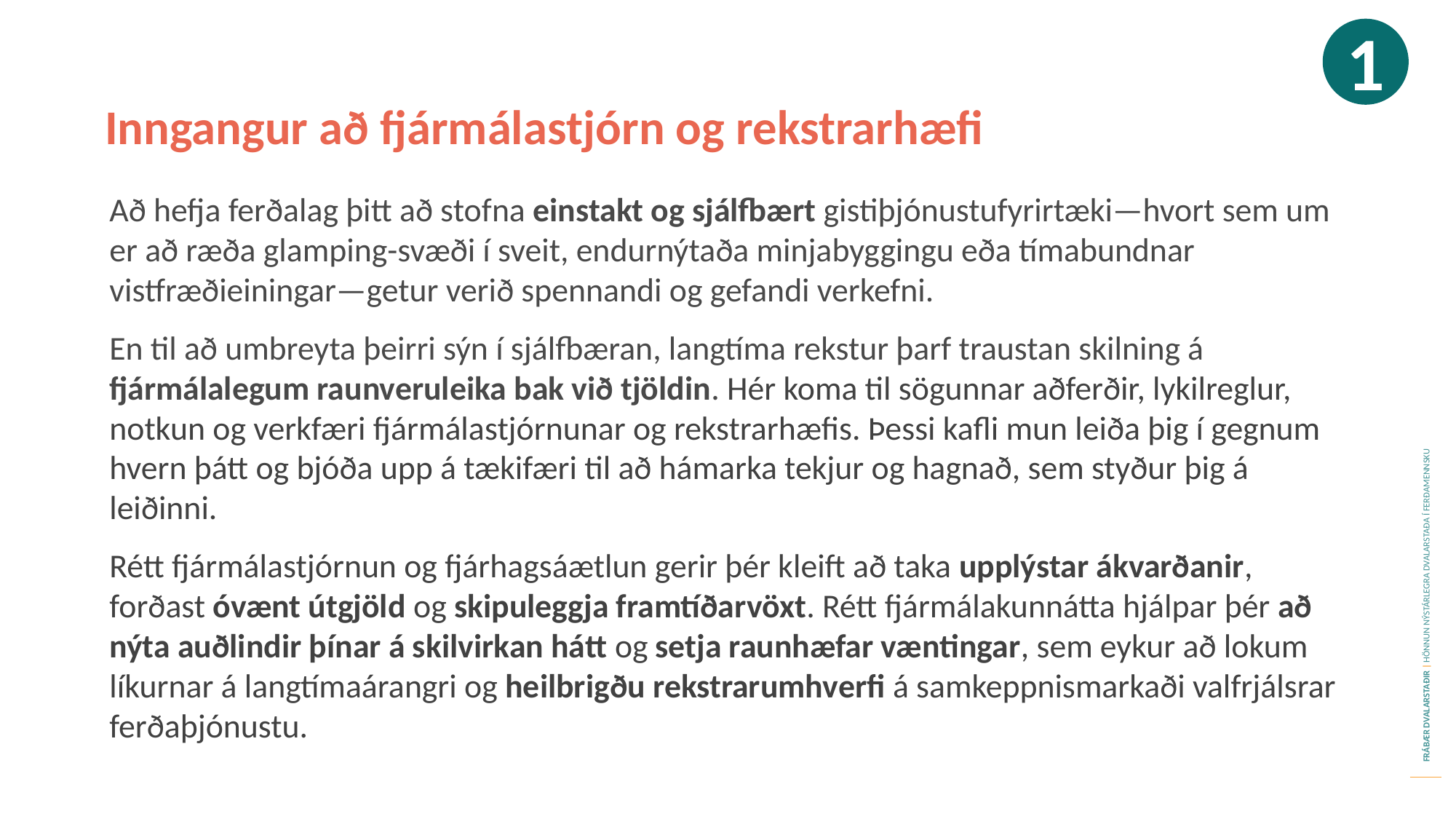

1

Inngangur að fjármálastjórn og rekstrarhæfi

Að hefja ferðalag þitt að stofna einstakt og sjálfbært gistiþjónustufyrirtæki—hvort sem um er að ræða glamping-svæði í sveit, endurnýtaða minjabyggingu eða tímabundnar vistfræðieiningar—getur verið spennandi og gefandi verkefni.
En til að umbreyta þeirri sýn í sjálfbæran, langtíma rekstur þarf traustan skilning á fjármálalegum raunveruleika bak við tjöldin. Hér koma til sögunnar aðferðir, lykilreglur, notkun og verkfæri fjármálastjórnunar og rekstrarhæfis. Þessi kafli mun leiða þig í gegnum hvern þátt og bjóða upp á tækifæri til að hámarka tekjur og hagnað, sem styður þig á leiðinni.
Rétt fjármálastjórnun og fjárhagsáætlun gerir þér kleift að taka upplýstar ákvarðanir, forðast óvænt útgjöld og skipuleggja framtíðarvöxt. Rétt fjármálakunnátta hjálpar þér að nýta auðlindir þínar á skilvirkan hátt og setja raunhæfar væntingar, sem eykur að lokum líkurnar á langtímaárangri og heilbrigðu rekstrarumhverfi á samkeppnismarkaði valfrjálsrar ferðaþjónustu.